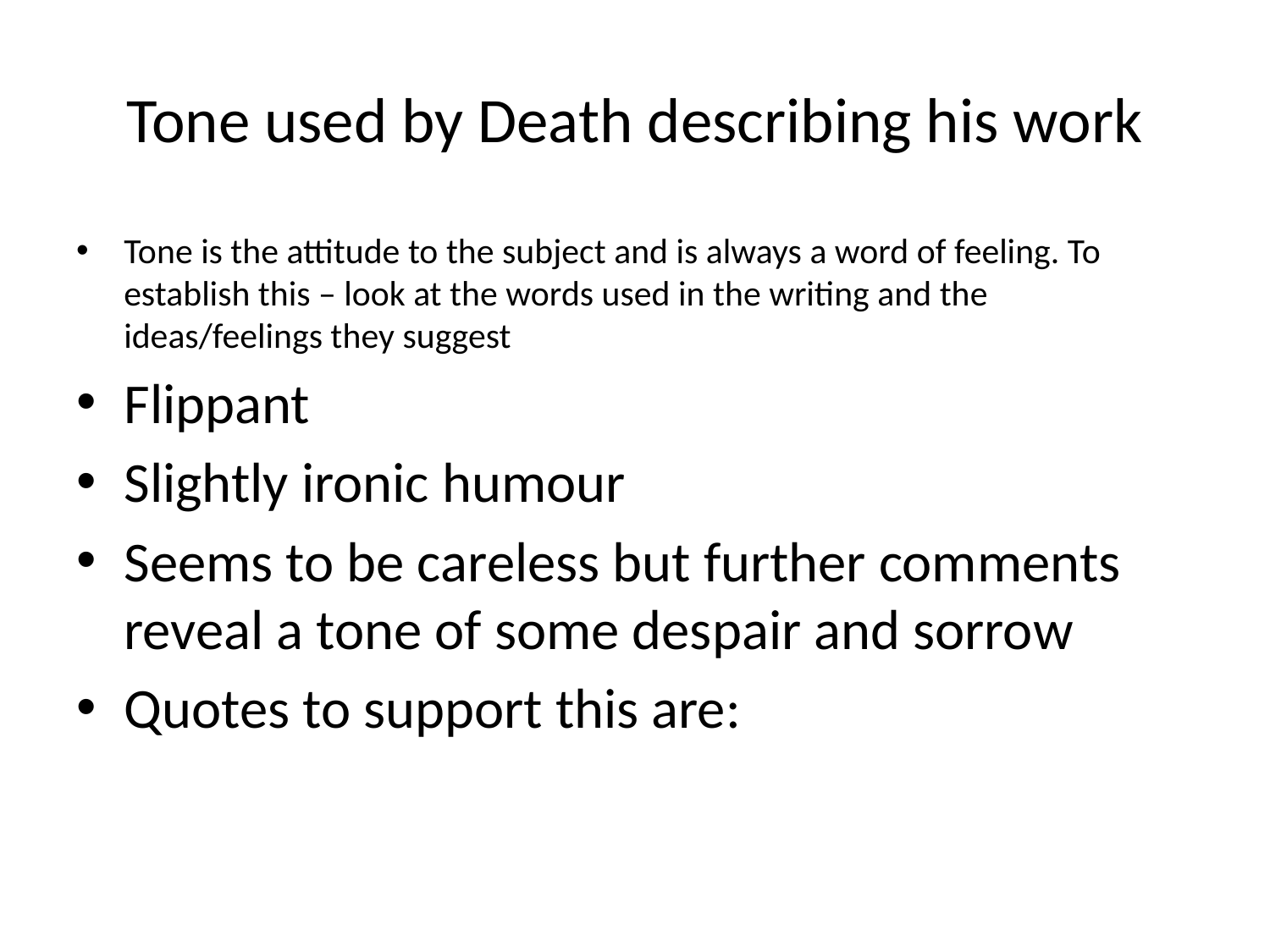

# Tone used by Death describing his work
Tone is the attitude to the subject and is always a word of feeling. To establish this – look at the words used in the writing and the ideas/feelings they suggest
Flippant
Slightly ironic humour
Seems to be careless but further comments reveal a tone of some despair and sorrow
Quotes to support this are: